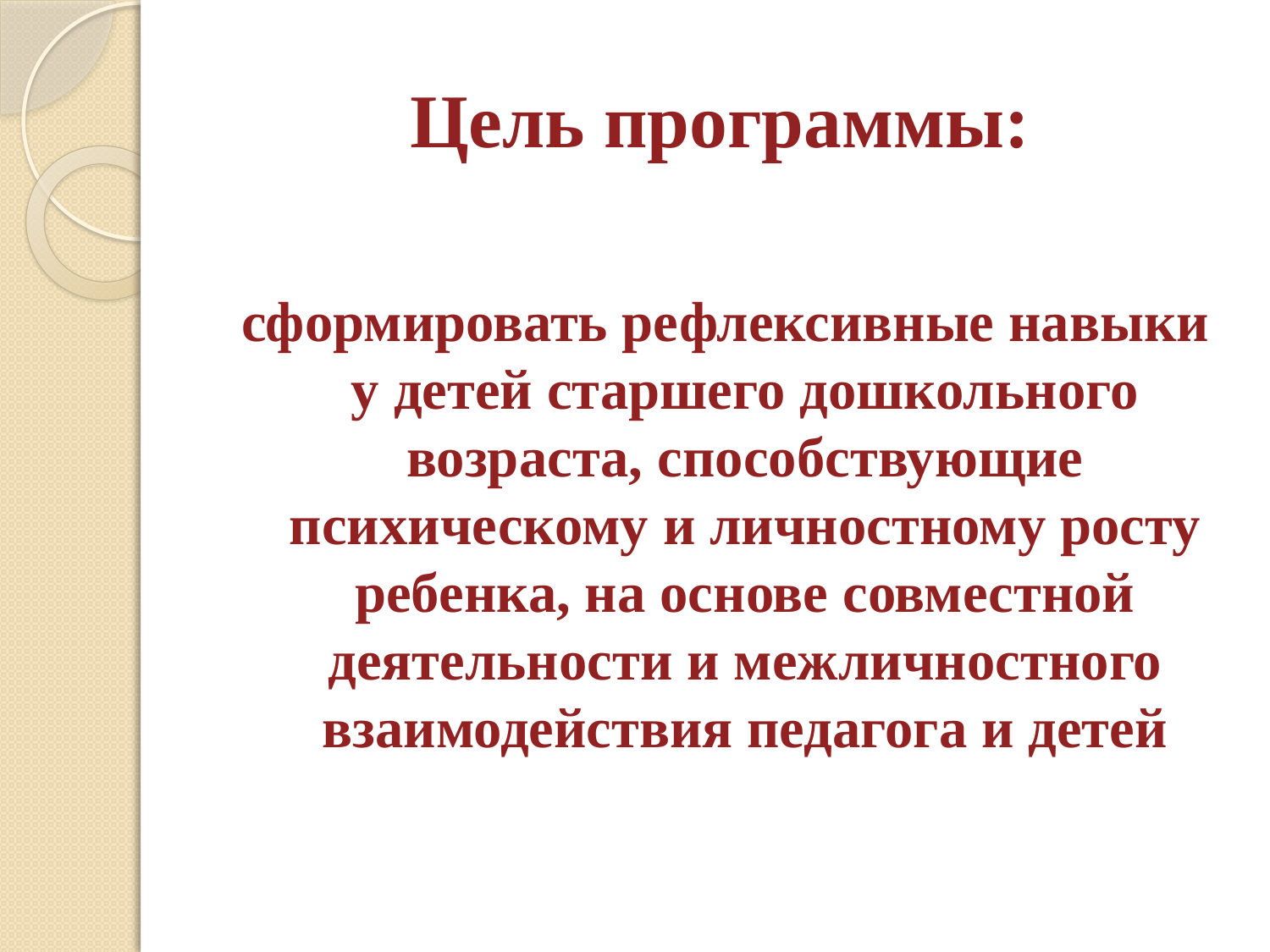

# Цель программы:

сформировать рефлексивные навыки у детей старшего дошкольного возраста, способствующие психическому и личностному росту ребенка, на основе совместной деятельности и межличностного взаимодействия педагога и детей